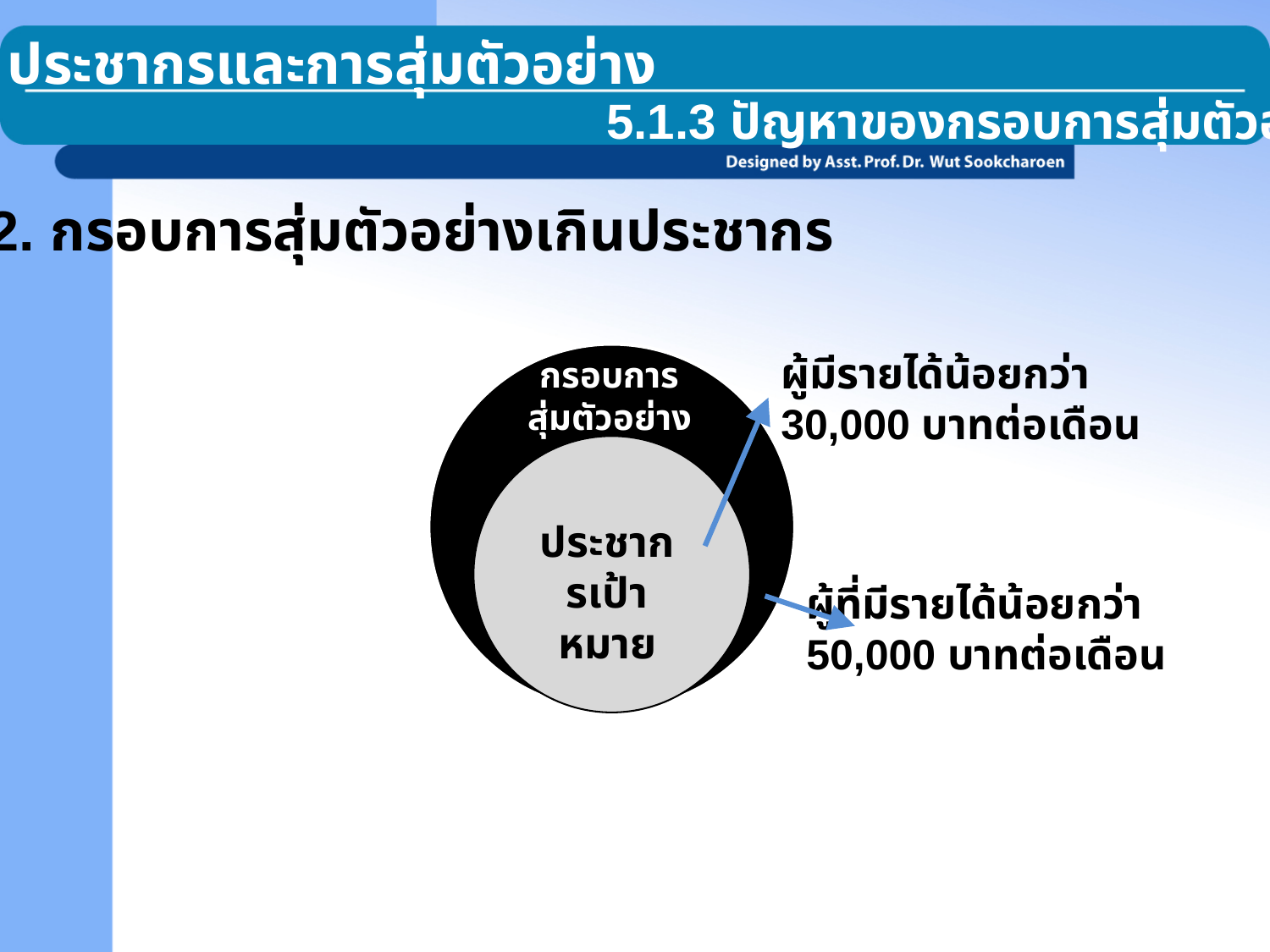

5.1 ประชากรและการสุ่มตัวอย่าง
5.1.3 ปัญหาของกรอบการสุ่มตัวอย่าง
2. กรอบการสุ่มตัวอย่างเกินประชากร
ผู้มีรายได้น้อยกว่า
30,000 บาทต่อเดือน

กรอบการสุ่มตัวอย่าง

ประชากรเป้าหมาย
ผู้ที่มีรายได้น้อยกว่า
50,000 บาทต่อเดือน